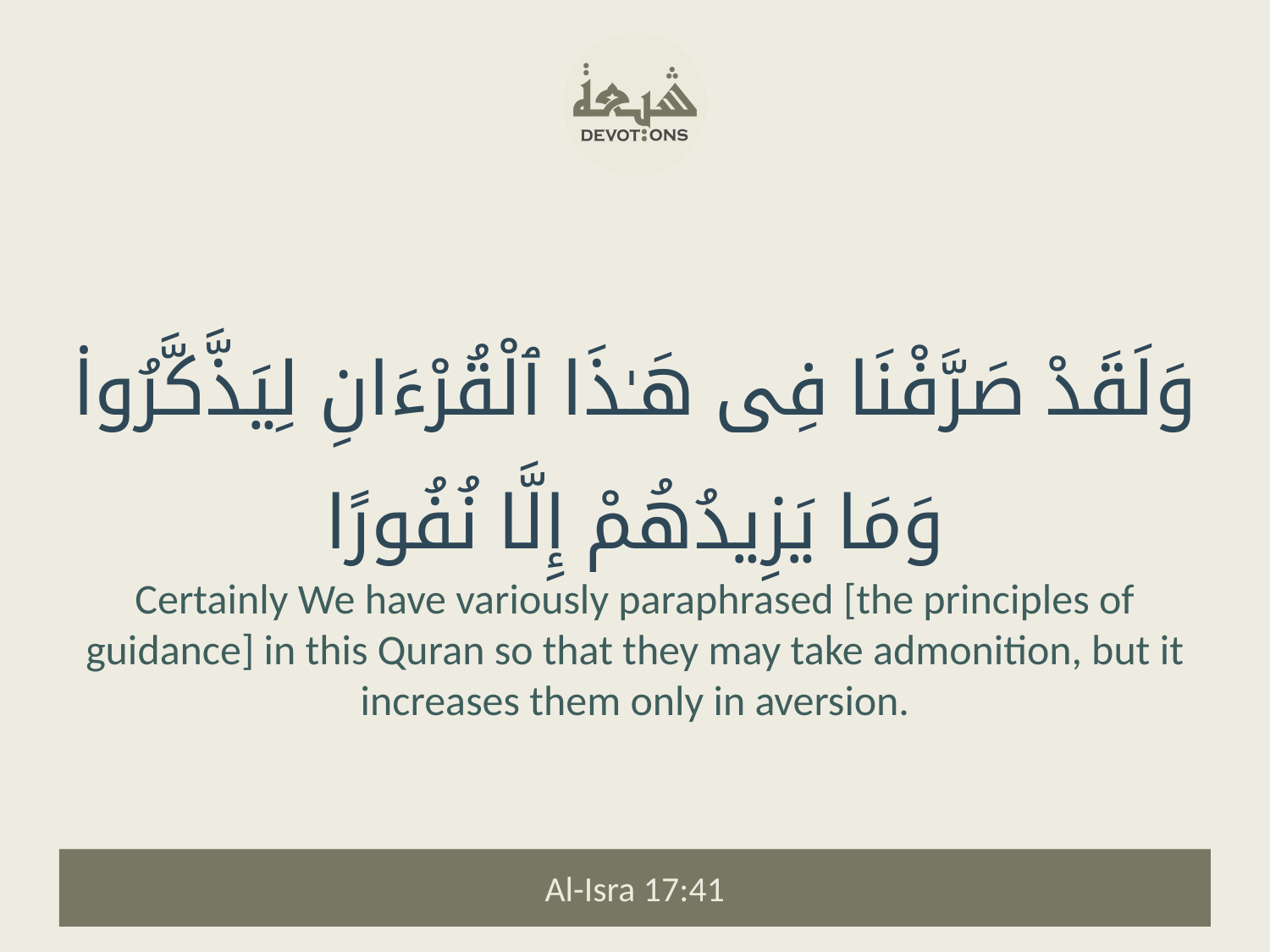

وَلَقَدْ صَرَّفْنَا فِى هَـٰذَا ٱلْقُرْءَانِ لِيَذَّكَّرُوا۟ وَمَا يَزِيدُهُمْ إِلَّا نُفُورًا
Certainly We have variously paraphrased [the principles of guidance] in this Quran so that they may take admonition, but it increases them only in aversion.
Al-Isra 17:41